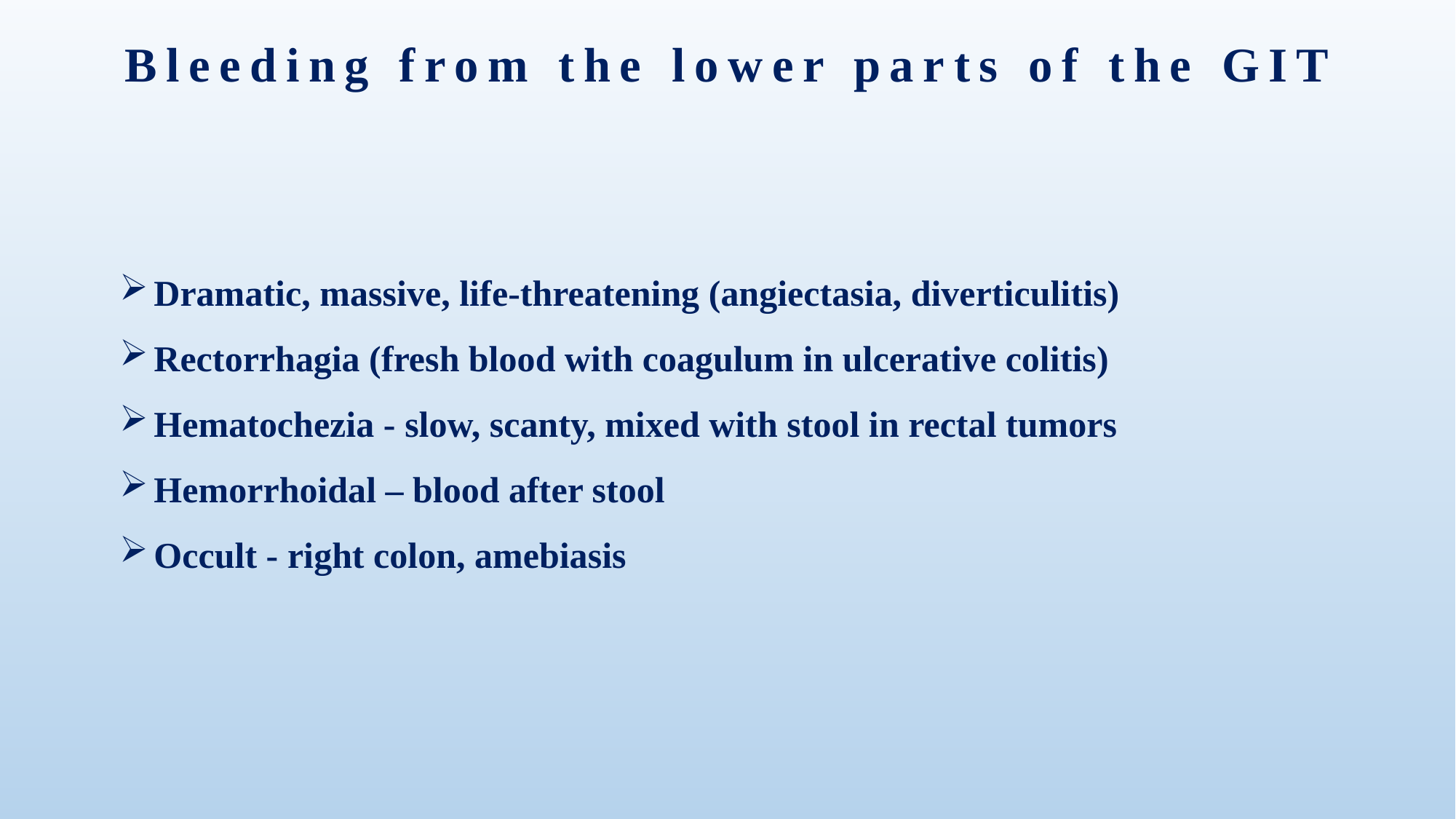

Bleeding from the lower parts of the GIT
Dramatic, massive, life-threatening (angiectasia, diverticulitis)
Rectorrhagia (fresh blood with coagulum in ulcerative colitis)
Hematochezia - slow, scanty, mixed with stool in rectal tumors
Hemorrhoidal – blood after stool
Occult - right colon, amebiasis